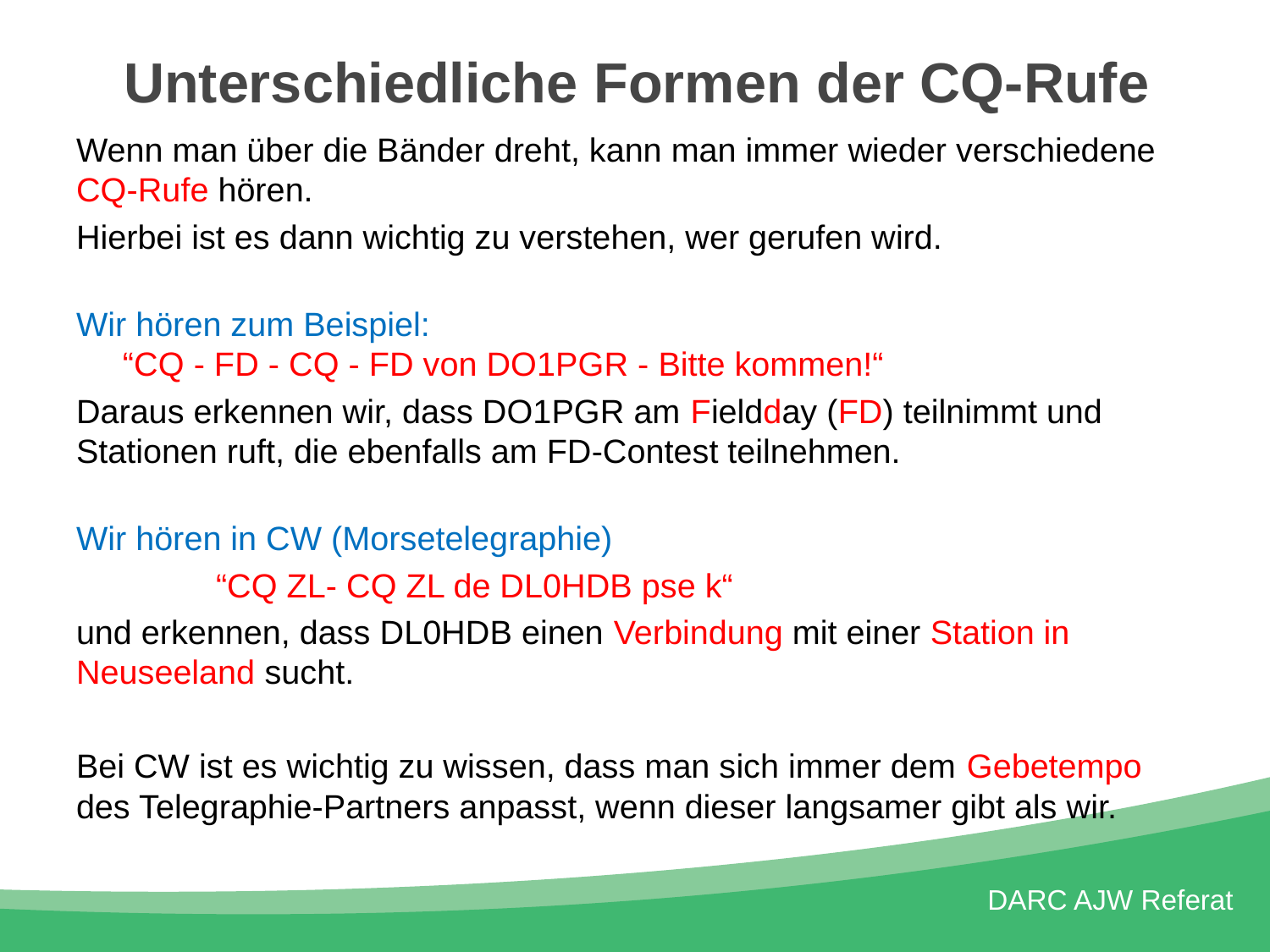

# Unterschiedliche Formen der CQ-Rufe
Wenn man über die Bänder dreht, kann man immer wieder verschiedene CQ-Rufe hören.
Hierbei ist es dann wichtig zu verstehen, wer gerufen wird.
Wir hören zum Beispiel:
     “CQ - FD - CQ - FD von DO1PGR - Bitte kommen!“
Daraus erkennen wir, dass DO1PGR am Fieldday (FD) teilnimmt und Stationen ruft, die ebenfalls am FD-Contest teilnehmen.
Wir hören in CW (Morsetelegraphie)
               “CQ ZL- CQ ZL de DL0HDB pse k“
und erkennen, dass DL0HDB einen Verbindung mit einer Station in Neuseeland sucht.

Bei CW ist es wichtig zu wissen, dass man sich immer dem Gebetempo des Telegraphie-Partners anpasst, wenn dieser langsamer gibt als wir.